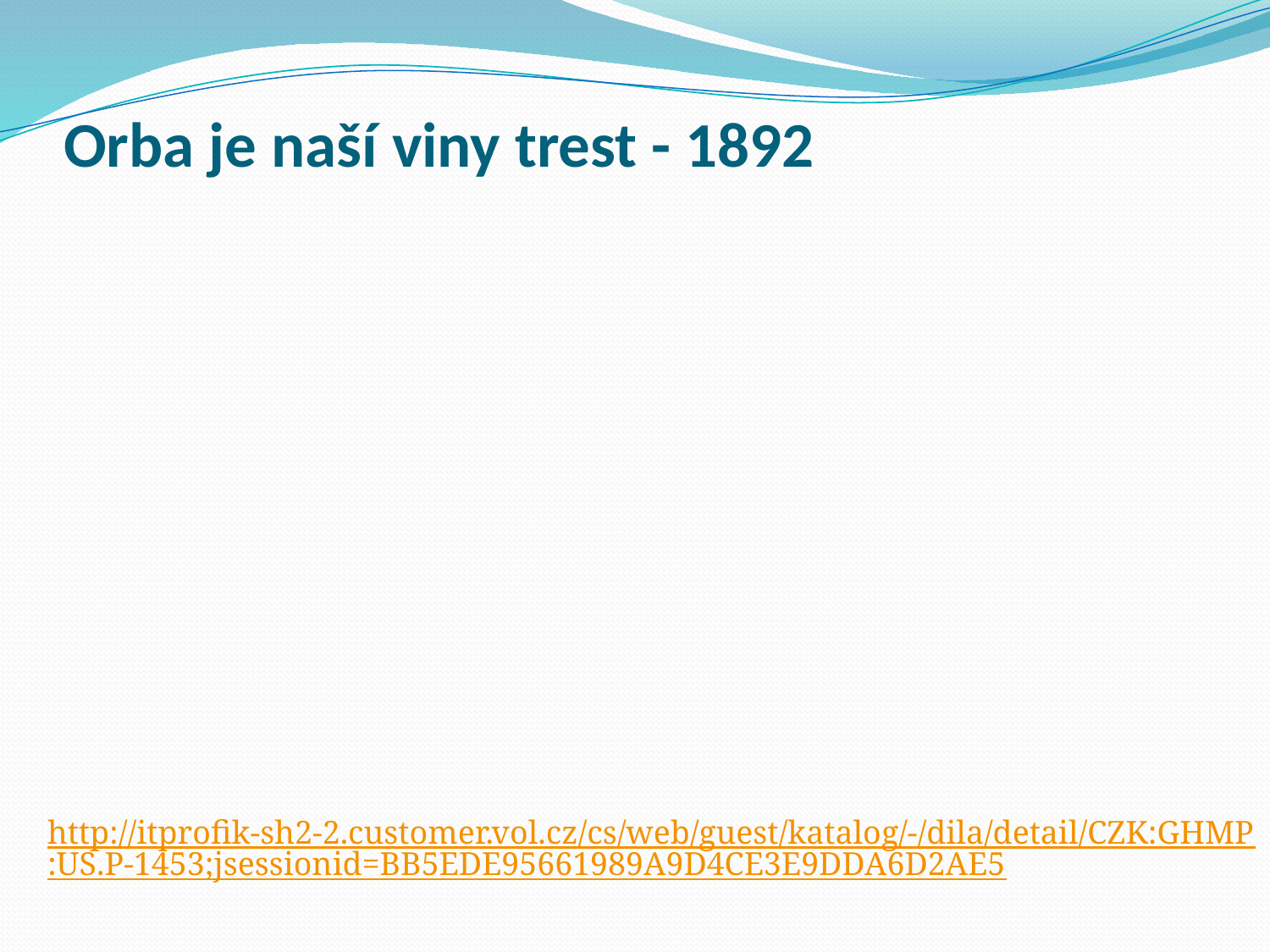

# Orba je naší viny trest - 1892

http://itprofik-sh2-2.customer.vol.cz/cs/web/guest/katalog/-/dila/detail/CZK:GHMP:US.P-1453;jsessionid=BB5EDE95661989A9D4CE3E9DDA6D2AE5